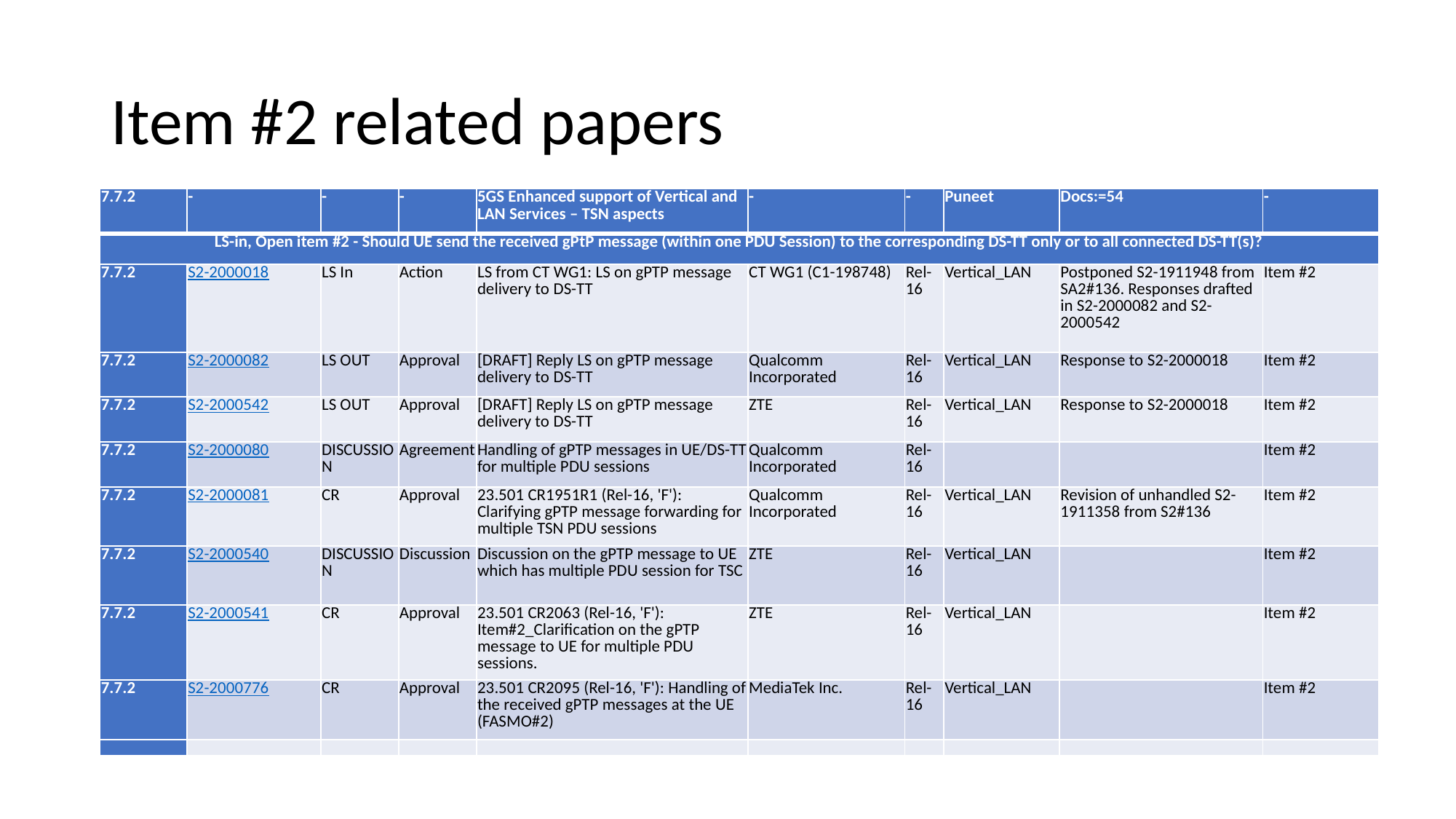

# Item #2 related papers
| 7.7.2 | - | - | - | 5GS Enhanced support of Vertical and LAN Services – TSN aspects | - | - | Puneet | Docs:=54 | - |
| --- | --- | --- | --- | --- | --- | --- | --- | --- | --- |
| LS-in, Open item #2 - Should UE send the received gPtP message (within one PDU Session) to the corresponding DS-TT only or to all connected DS-TT(s)? |  |  |  |  |  |  |  |  |  |
| 7.7.2 | S2-2000018 | LS In | Action | LS from CT WG1: LS on gPTP message delivery to DS-TT | CT WG1 (C1-198748) | Rel-16 | Vertical\_LAN | Postponed S2-1911948 from SA2#136. Responses drafted in S2-2000082 and S2-2000542 | Item #2 |
| 7.7.2 | S2-2000082 | LS OUT | Approval | [DRAFT] Reply LS on gPTP message delivery to DS-TT | Qualcomm Incorporated | Rel-16 | Vertical\_LAN | Response to S2-2000018 | Item #2 |
| 7.7.2 | S2-2000542 | LS OUT | Approval | [DRAFT] Reply LS on gPTP message delivery to DS-TT | ZTE | Rel-16 | Vertical\_LAN | Response to S2-2000018 | Item #2 |
| 7.7.2 | S2-2000080 | DISCUSSION | Agreement | Handling of gPTP messages in UE/DS-TT for multiple PDU sessions | Qualcomm Incorporated | Rel-16 |  |  | Item #2 |
| 7.7.2 | S2-2000081 | CR | Approval | 23.501 CR1951R1 (Rel-16, 'F'): Clarifying gPTP message forwarding for multiple TSN PDU sessions | Qualcomm Incorporated | Rel-16 | Vertical\_LAN | Revision of unhandled S2-1911358 from S2#136 | Item #2 |
| 7.7.2 | S2-2000540 | DISCUSSION | Discussion | Discussion on the gPTP message to UE which has multiple PDU session for TSC | ZTE | Rel-16 | Vertical\_LAN |  | Item #2 |
| 7.7.2 | S2-2000541 | CR | Approval | 23.501 CR2063 (Rel-16, 'F'): Item#2\_Clarification on the gPTP message to UE for multiple PDU sessions. | ZTE | Rel-16 | Vertical\_LAN |  | Item #2 |
| 7.7.2 | S2-2000776 | CR | Approval | 23.501 CR2095 (Rel-16, 'F'): Handling of the received gPTP messages at the UE (FASMO#2) | MediaTek Inc. | Rel-16 | Vertical\_LAN |  | Item #2 |
|  |  |  |  |  |  |  |  |  |  |